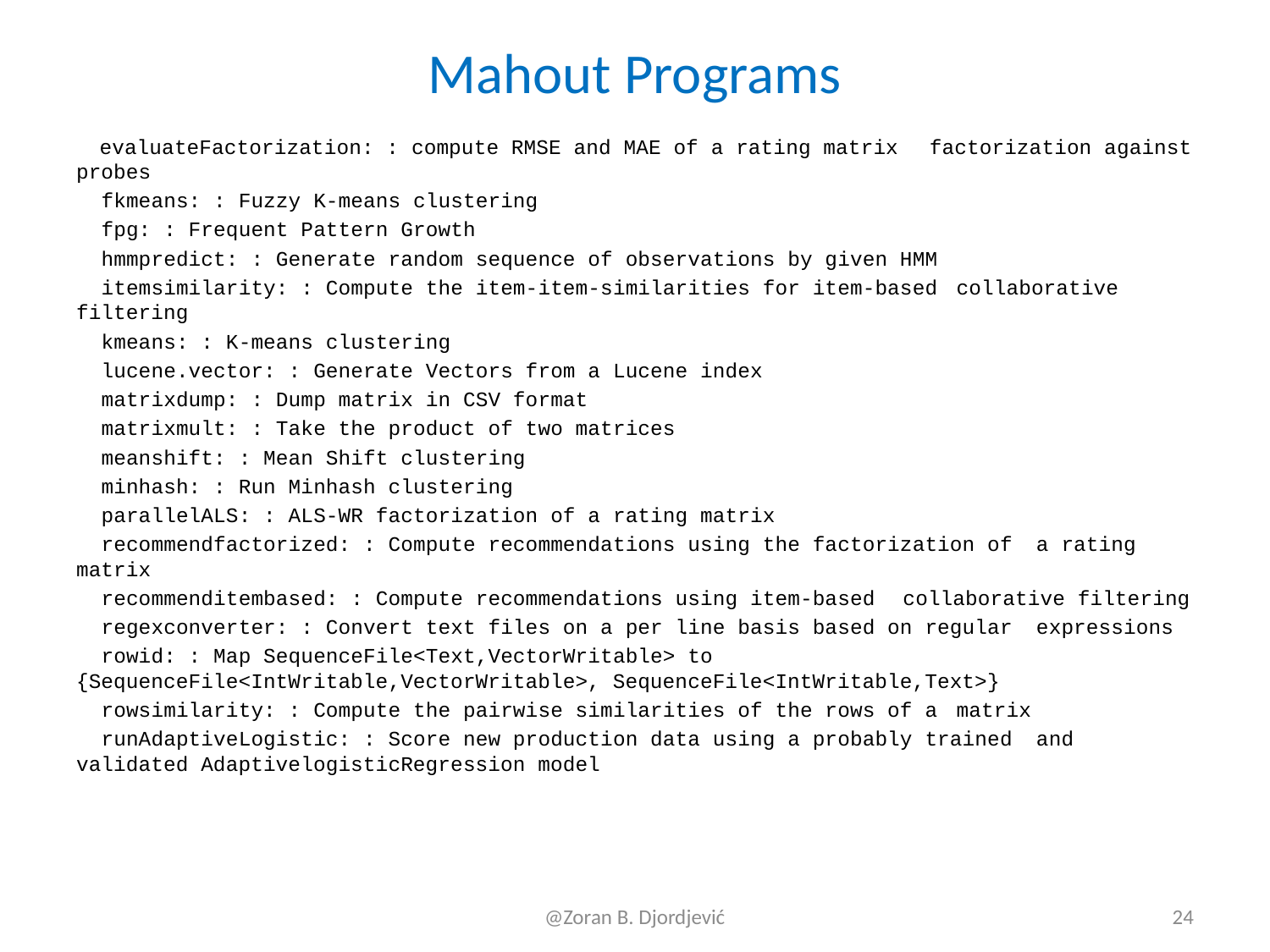

# Mahout Programs
     evaluateFactorization: : compute RMSE and MAE of a rating matrix  		factorization against probes
  fkmeans: : Fuzzy K-means clustering
  fpg: : Frequent Pattern Growth
  hmmpredict: : Generate random sequence of observations by given HMM
  itemsimilarity: : Compute the item-item-similarities for item-based 		collaborative filtering
  kmeans: : K-means clustering
  lucene.vector: : Generate Vectors from a Lucene index
  matrixdump: : Dump matrix in CSV format
  matrixmult: : Take the product of two matrices
  meanshift: : Mean Shift clustering
  minhash: : Run Minhash clustering
  parallelALS: : ALS-WR factorization of a rating matrix
  recommendfactorized: : Compute recommendations using the factorization of 	a rating matrix
  recommenditembased: : Compute recommendations using item-based 	collaborative filtering
  regexconverter: : Convert text files on a per line basis based on regular 	expressions
  rowid: : Map SequenceFile<Text,VectorWritable> to {SequenceFile<IntWritable,VectorWritable>, SequenceFile<IntWritable,Text>}
  rowsimilarity: : Compute the pairwise similarities of the rows of a 	matrix
  runAdaptiveLogistic: : Score new production data using a probably trained 	and validated AdaptivelogisticRegression model

@Zoran B. Djordjević
24